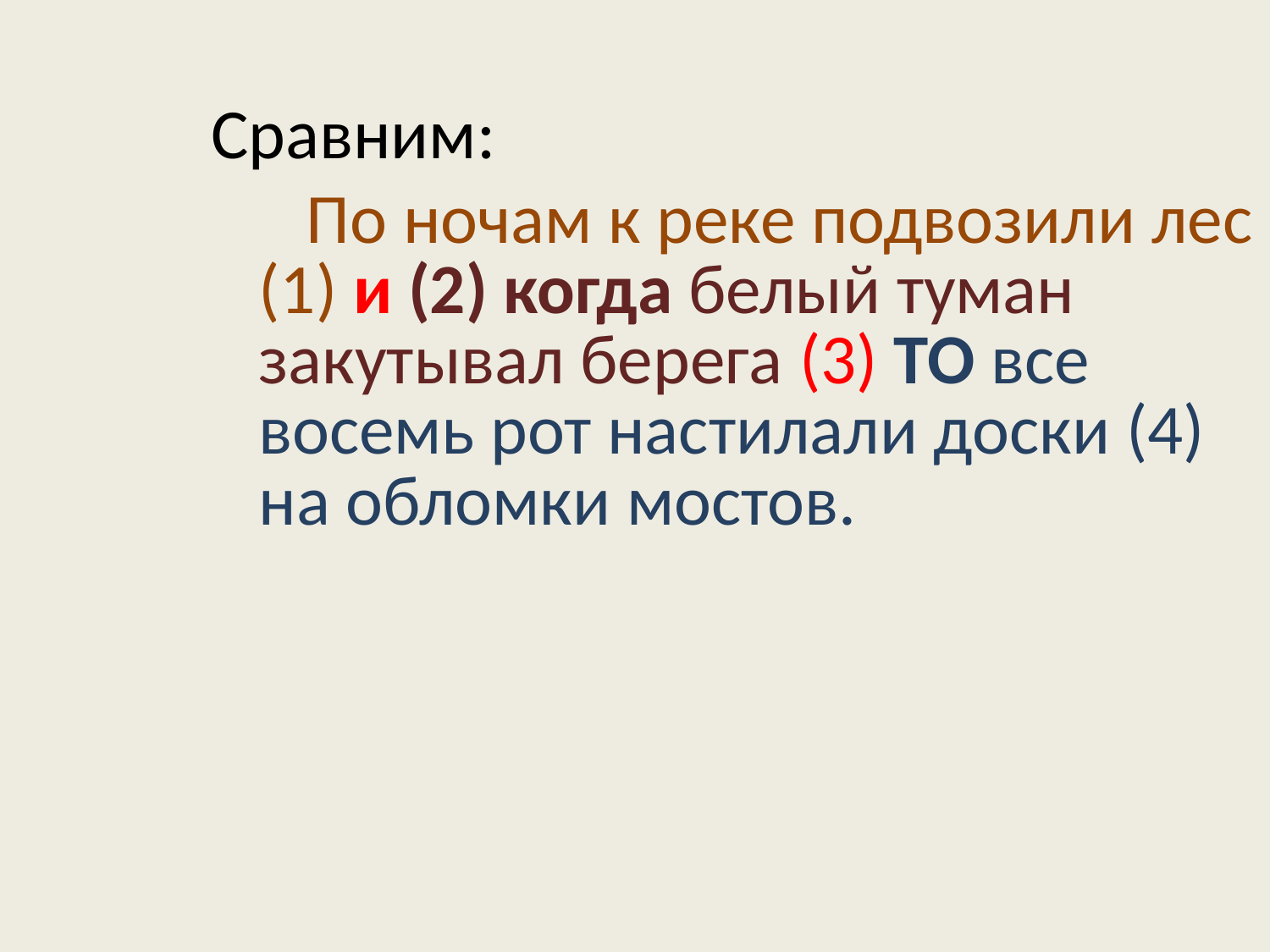

Сравним:
      По ночам к реке подвозили лес (1) и (2) когда белый туман закутывал берега (3) ТО все восемь рот настилали доски (4) на обломки мостов.